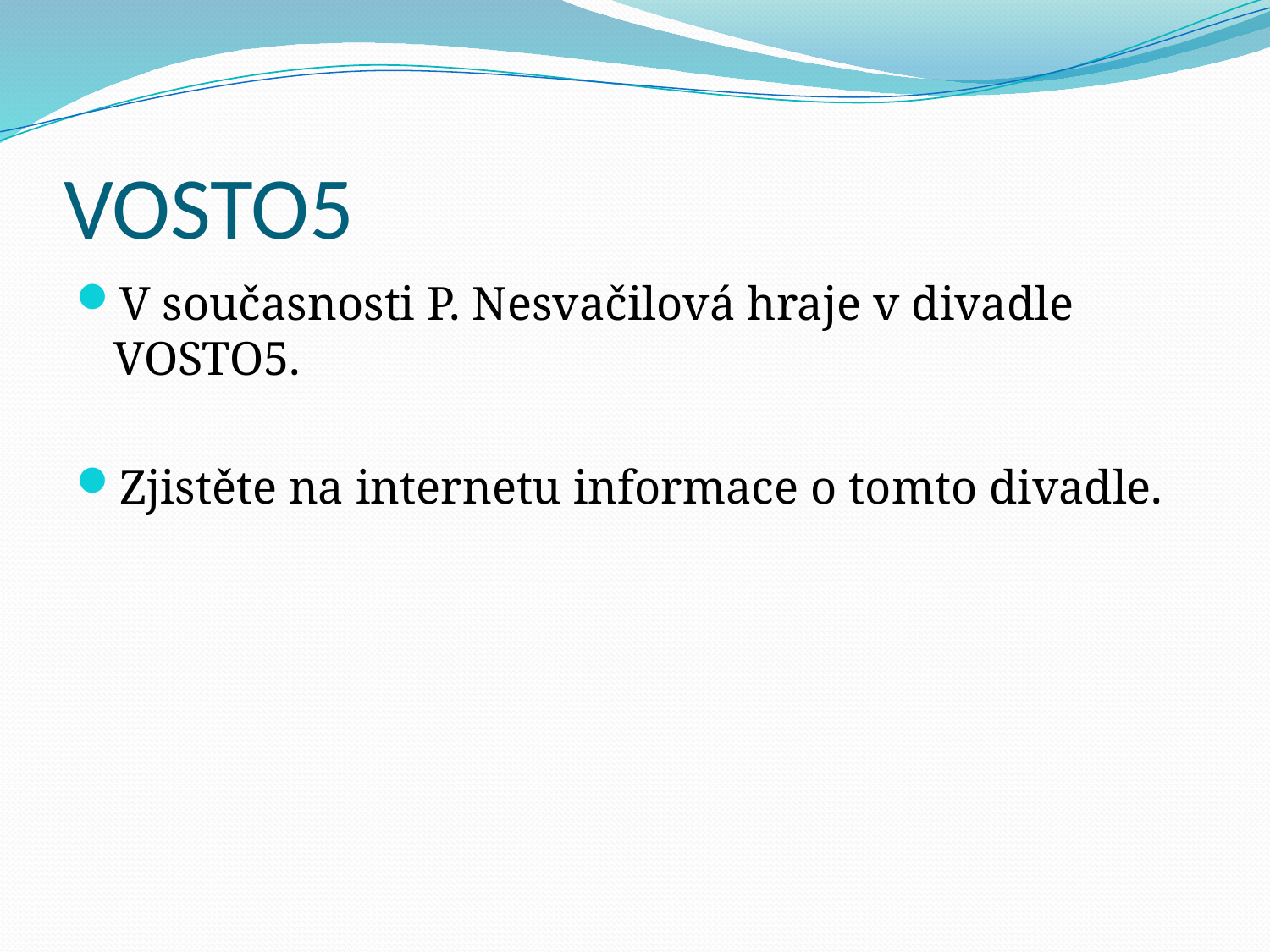

# VOSTO5
V současnosti P. Nesvačilová hraje v divadle VOSTO5.

Zjistěte na internetu informace o tomto divadle.